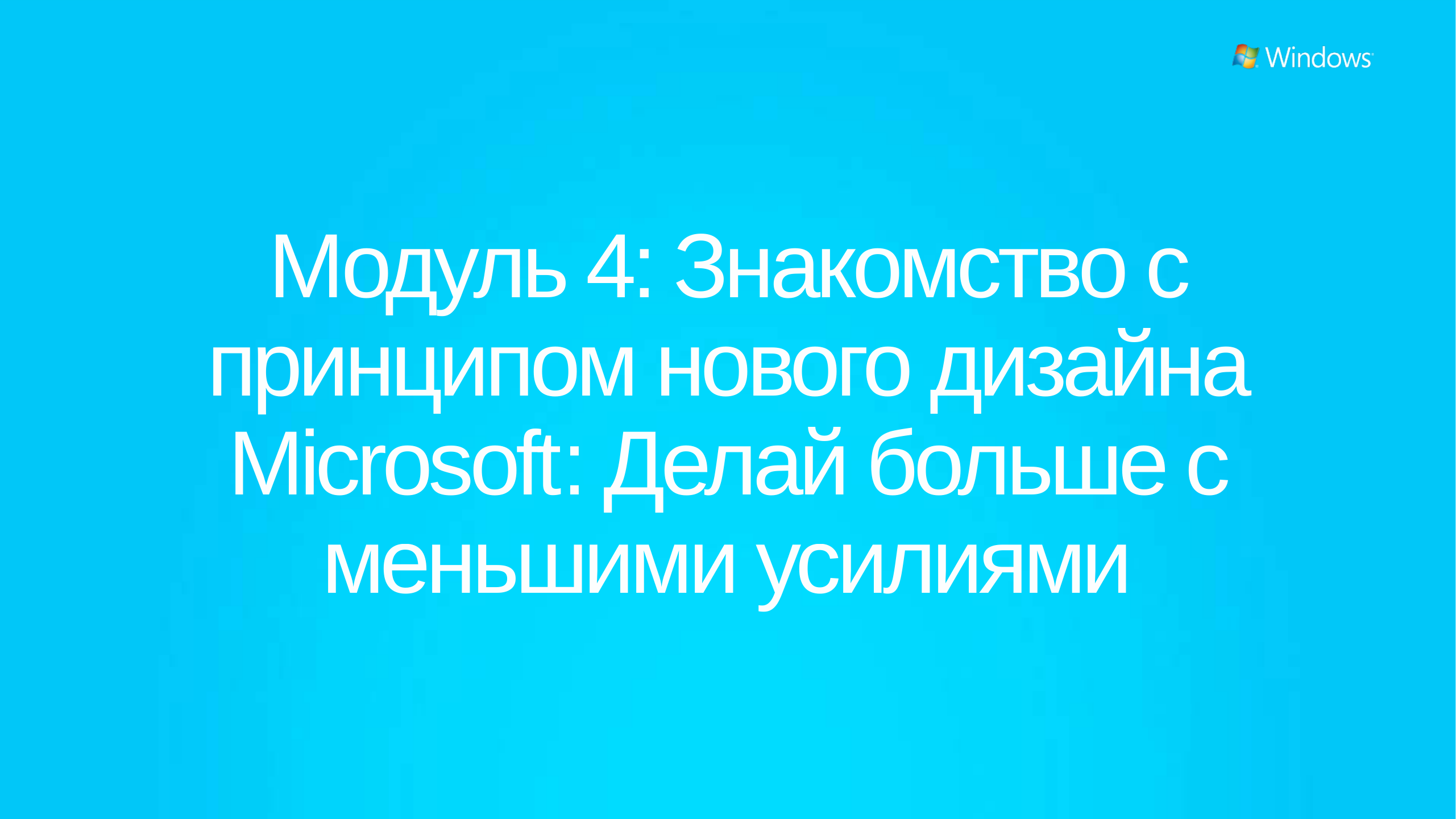

# Модуль 4: Знакомство с принципом нового дизайна Microsoft: Делай больше с меньшими усилиями